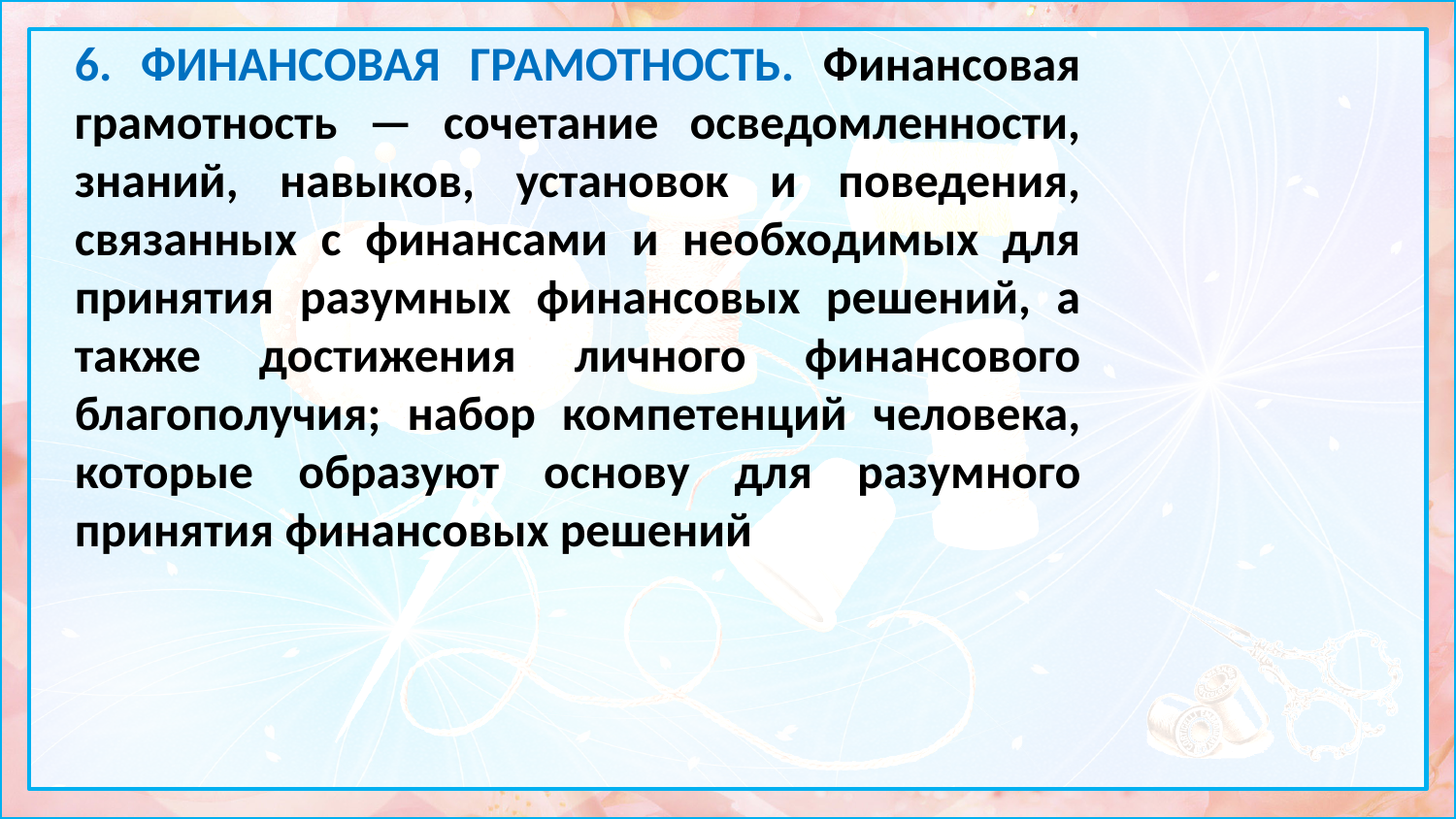

6. ФИНАНСОВАЯ ГРАМОТНОСТЬ. Финансовая грамотность — сочетание осведомленности, знаний, навыков, установок и поведения, связанных с финансами и необходимых для принятия разумных финансовых решений, а также достижения личного финансового благополучия; набор компетенций человека, которые образуют основу для разумного принятия финансовых решений